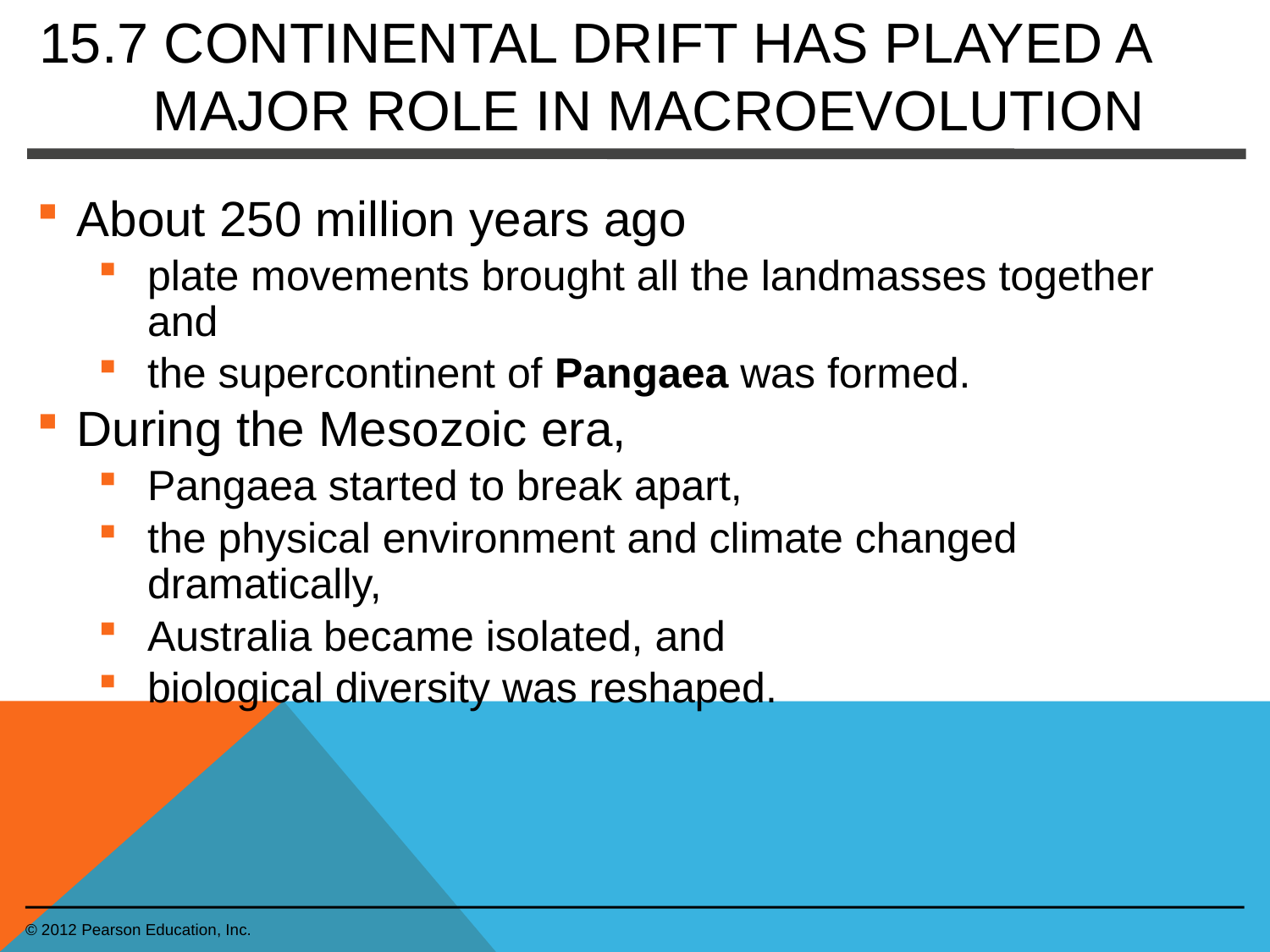

15.7 Continental drift has played a major role in macroevolution
0

About 250 million years ago
plate movements brought all the landmasses together and
the supercontinent of Pangaea was formed.
During the Mesozoic era,
Pangaea started to break apart,
the physical environment and climate changed dramatically,
Australia became isolated, and
biological diversity was reshaped.

© 2012 Pearson Education, Inc.